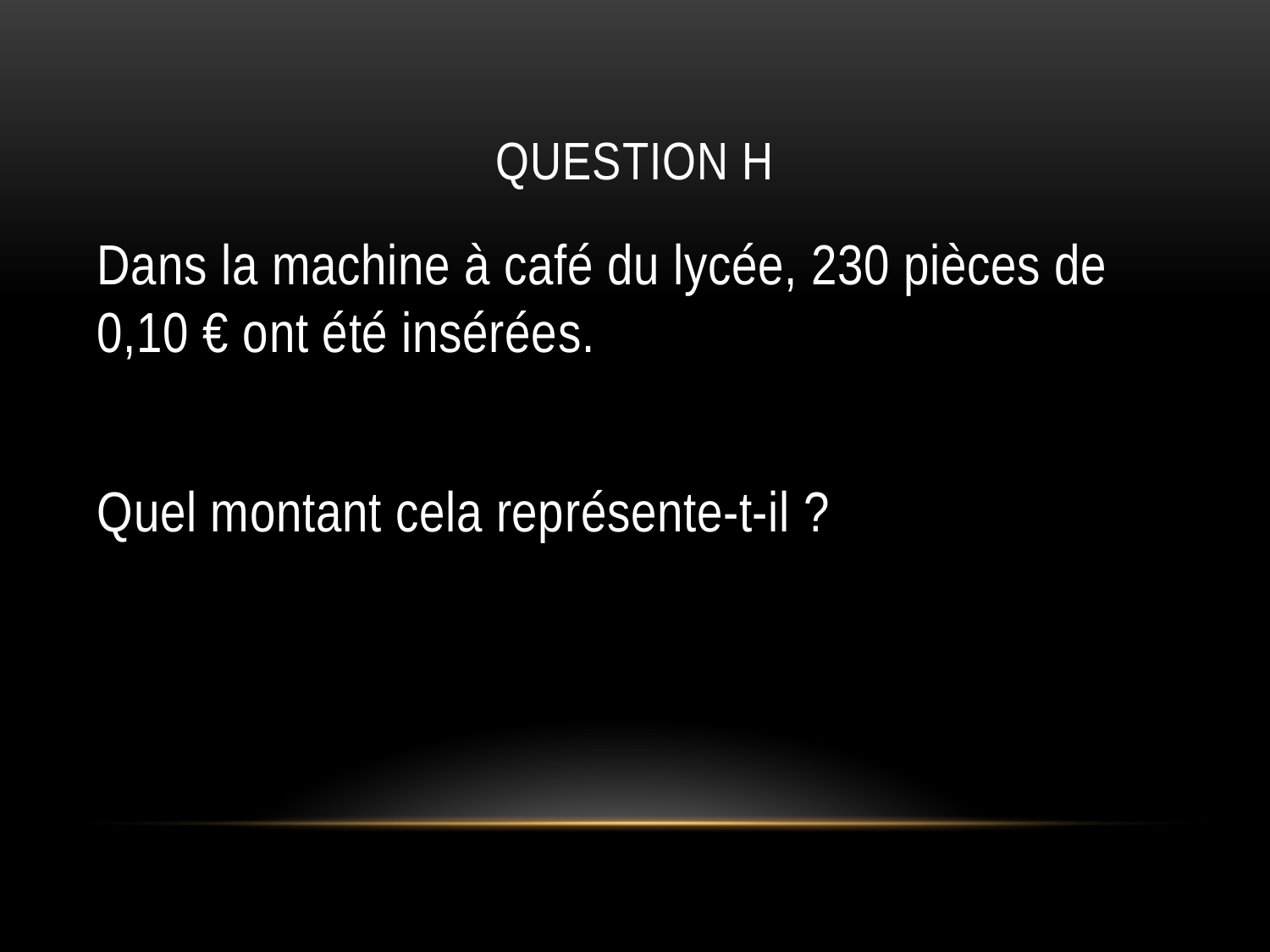

# QUESTION H
Dans la machine à café du lycée, 230 pièces de 0,10 € ont été insérées.

Quel montant cela représente-t-il ?